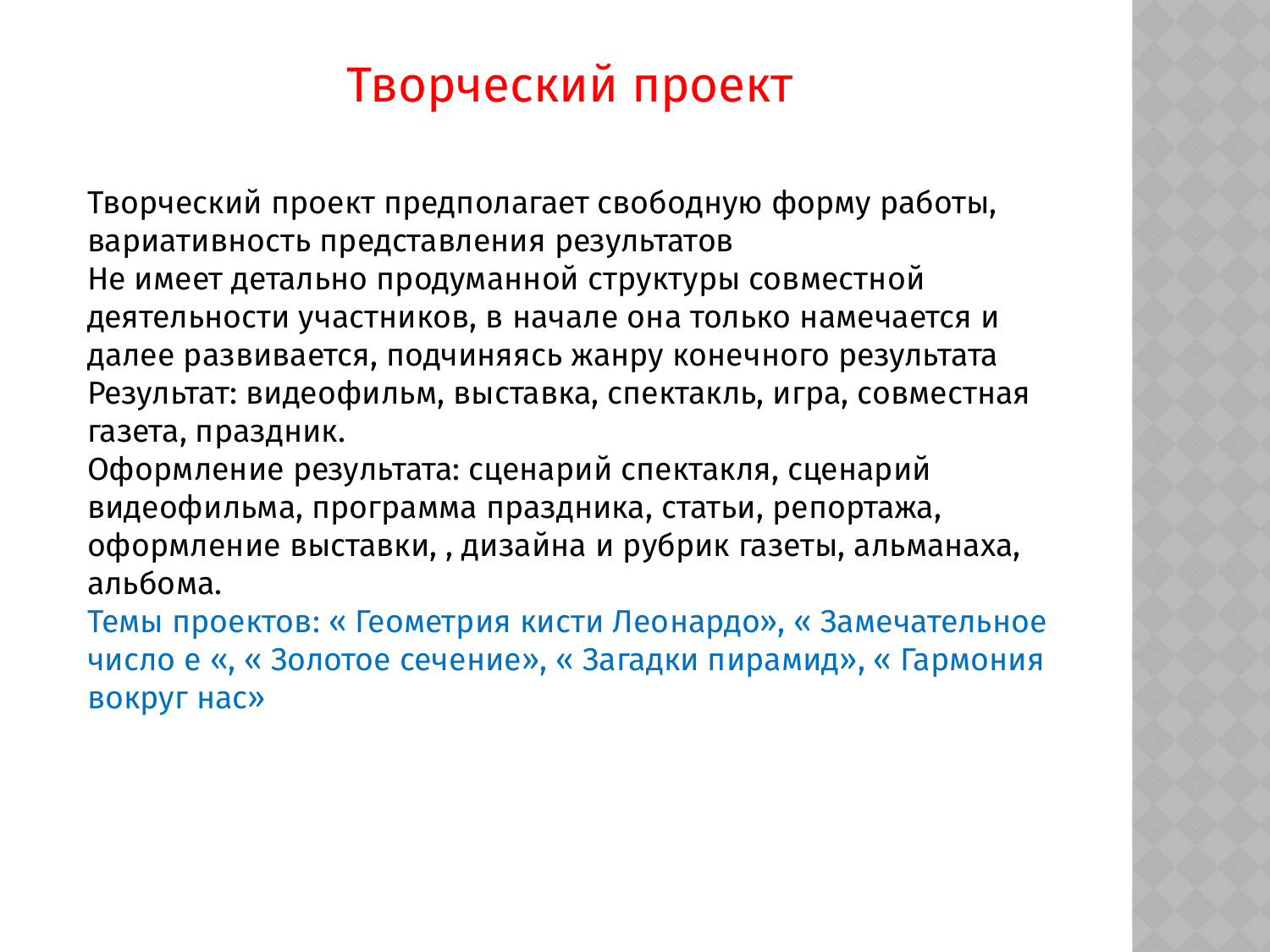

Творческий проект
Творческий проект предполагает свободную форму работы, вариативность представления результатов
Не имеет детально продуманной структуры совместной деятельности участников, в начале она только намечается и далее развивается, подчиняясь жанру конечного результата
Результат: видеофильм, выставка, спектакль, игра, совместная газета, праздник.
Оформление результата: сценарий спектакля, сценарий видеофильма, программа праздника, статьи, репортажа, оформление выставки, , дизайна и рубрик газеты, альманаха, альбома.
Темы проектов: « Геометрия кисти Леонардо», « Замечательное число e «, « Золотое сечение», « Загадки пирамид», « Гармония вокруг нас»